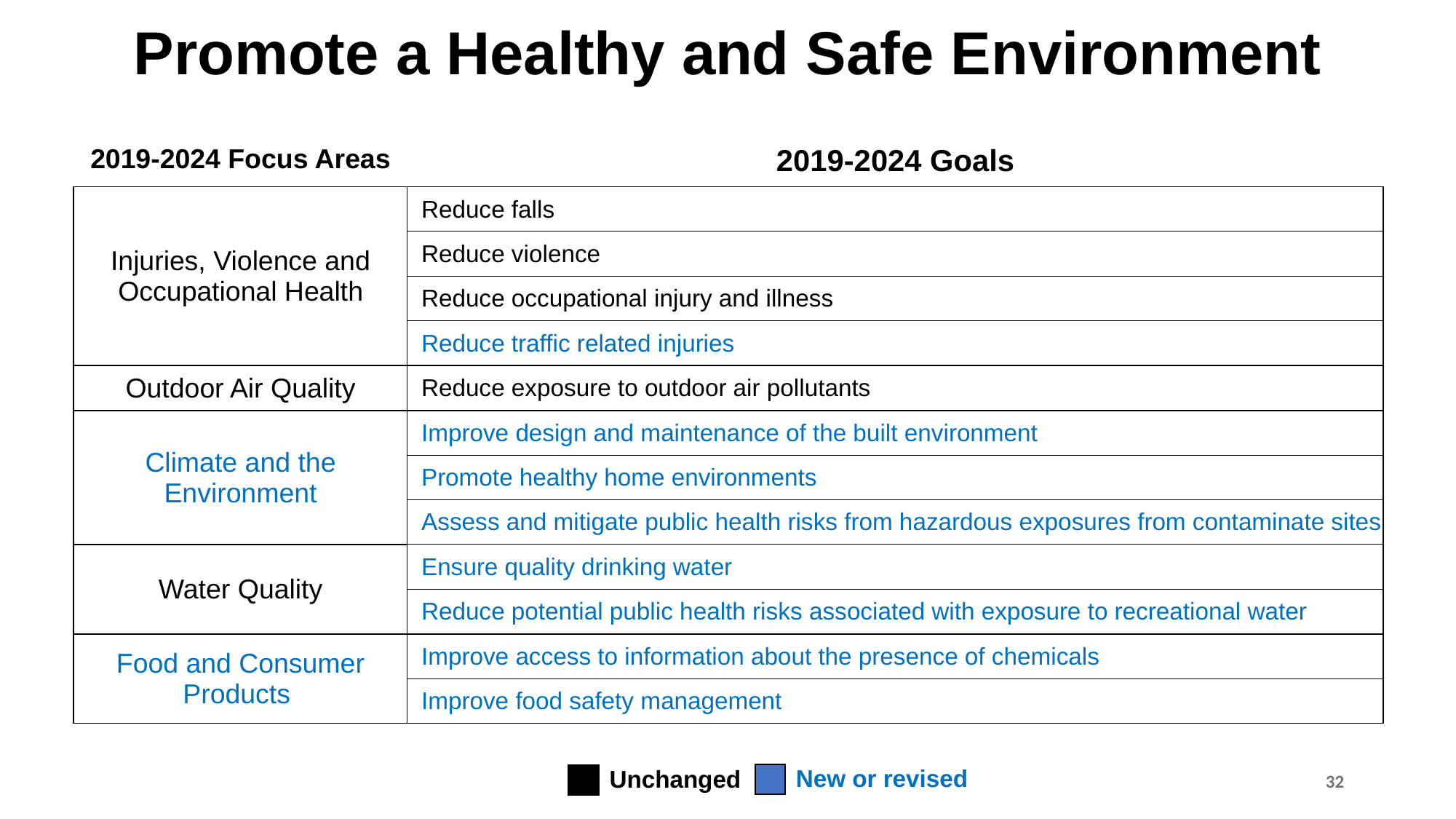

# Promote a Healthy and Safe Environment
| 2019-2024 Focus Areas | 2019-2024 Goals |
| --- | --- |
| Injuries, Violence and Occupational Health | Reduce falls |
|  | Reduce violence |
|  | Reduce occupational injury and illness |
|  | Reduce traffic related injuries |
| Outdoor Air Quality | Reduce exposure to outdoor air pollutants |
| Climate and the Environment | Improve design and maintenance of the built environment |
|  | Promote healthy home environments |
|  | Assess and mitigate public health risks from hazardous exposures from contaminate sites |
| Water Quality | Ensure quality drinking water |
|  | Reduce potential public health risks associated with exposure to recreational water |
| Food and Consumer Products | Improve access to information about the presence of chemicals |
|  | Improve food safety management |
New or revised
Unchanged

32